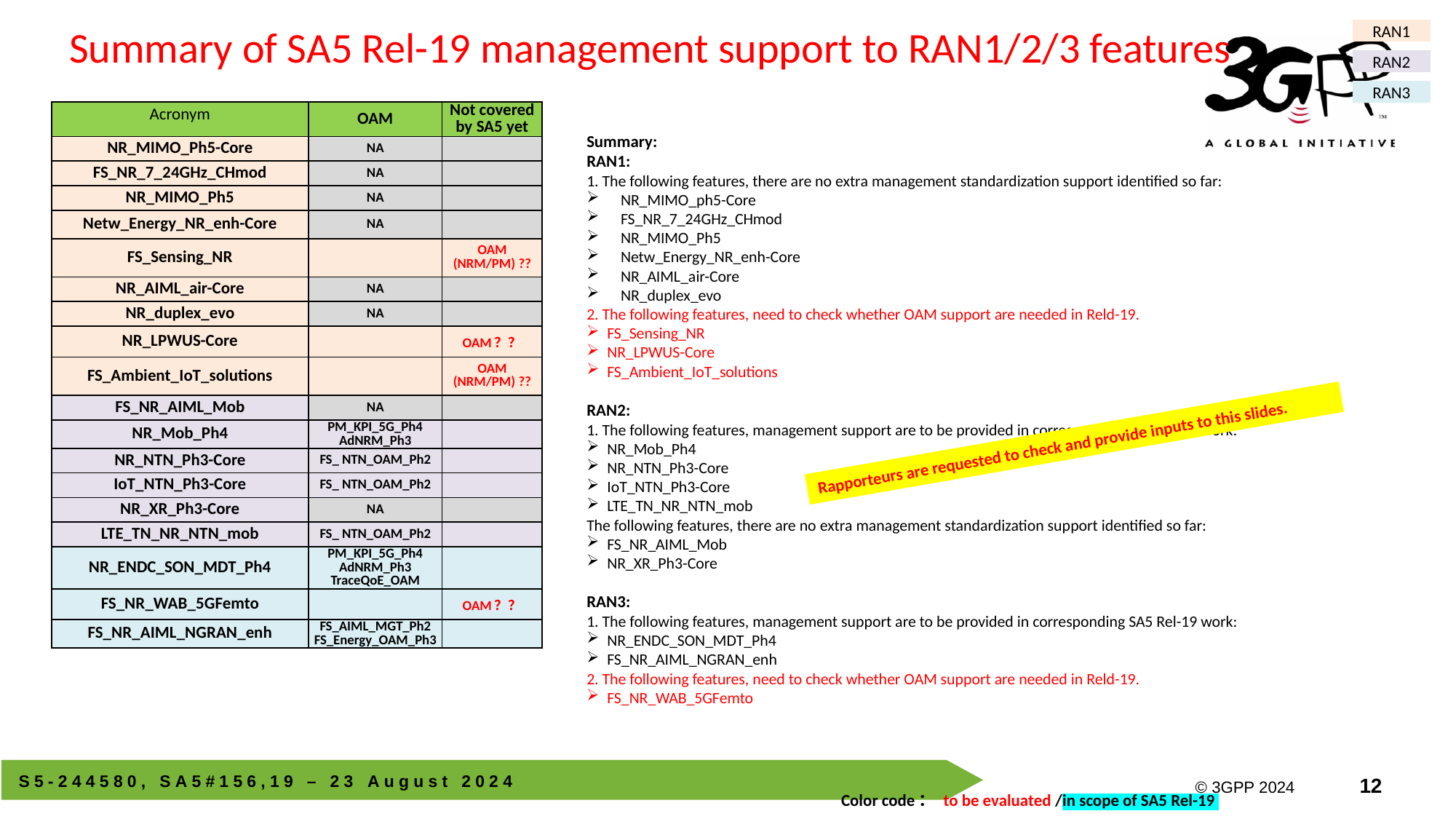

Summary of SA5 Rel-19 management support to RAN1/2/3 features
RAN1
RAN2
RAN3
| Acronym | OAM | Not covered by SA5 yet |
| --- | --- | --- |
| NR\_MIMO\_Ph5-Core | NA |  |
| FS\_NR\_7\_24GHz\_CHmod | NA |  |
| NR\_MIMO\_Ph5 | NA |  |
| Netw\_Energy\_NR\_enh-Core | NA |  |
| FS\_Sensing\_NR |  | OAM (NRM/PM) ?? |
| NR\_AIML\_air-Core | NA |  |
| NR\_duplex\_evo | NA |  |
| NR\_LPWUS-Core |  | OAM？？ |
| FS\_Ambient\_IoT\_solutions |  | OAM (NRM/PM) ?? |
| FS\_NR\_AIML\_Mob | NA |  |
| NR\_Mob\_Ph4 | PM\_KPI\_5G\_Ph4 AdNRM\_Ph3 |  |
| NR\_NTN\_Ph3-Core | FS\_ NTN\_OAM\_Ph2 |  |
| IoT\_NTN\_Ph3-Core | FS\_ NTN\_OAM\_Ph2 |  |
| NR\_XR\_Ph3-Core | NA |  |
| LTE\_TN\_NR\_NTN\_mob | FS\_ NTN\_OAM\_Ph2 |  |
| NR\_ENDC\_SON\_MDT\_Ph4 | PM\_KPI\_5G\_Ph4 AdNRM\_Ph3 TraceQoE\_OAM |  |
| FS\_NR\_WAB\_5GFemto |  | OAM？？ |
| FS\_NR\_AIML\_NGRAN\_enh | FS\_AIML\_MGT\_Ph2 FS\_Energy\_OAM\_Ph3 |  |
Summary:
RAN1:
1. The following features, there are no extra management standardization support identified so far:
NR_MIMO_ph5-Core
FS_NR_7_24GHz_CHmod
NR_MIMO_Ph5
Netw_Energy_NR_enh-Core
NR_AIML_air-Core
NR_duplex_evo
2. The following features, need to check whether OAM support are needed in Reld-19.
FS_Sensing_NR
NR_LPWUS-Core
FS_Ambient_IoT_solutions

RAN2:
1. The following features, management support are to be provided in corresponding SA5 Rel-19 work:
NR_Mob_Ph4
NR_NTN_Ph3-Core
IoT_NTN_Ph3-Core
LTE_TN_NR_NTN_mob
The following features, there are no extra management standardization support identified so far:
FS_NR_AIML_Mob
NR_XR_Ph3-Core

RAN3:
1. The following features, management support are to be provided in corresponding SA5 Rel-19 work:
NR_ENDC_SON_MDT_Ph4
FS_NR_AIML_NGRAN_enh
2. The following features, need to check whether OAM support are needed in Reld-19.
FS_NR_WAB_5GFemto
Rapporteurs are requested to check and provide inputs to this slides.
Color code： to be evaluated /in scope of SA5 Rel-19